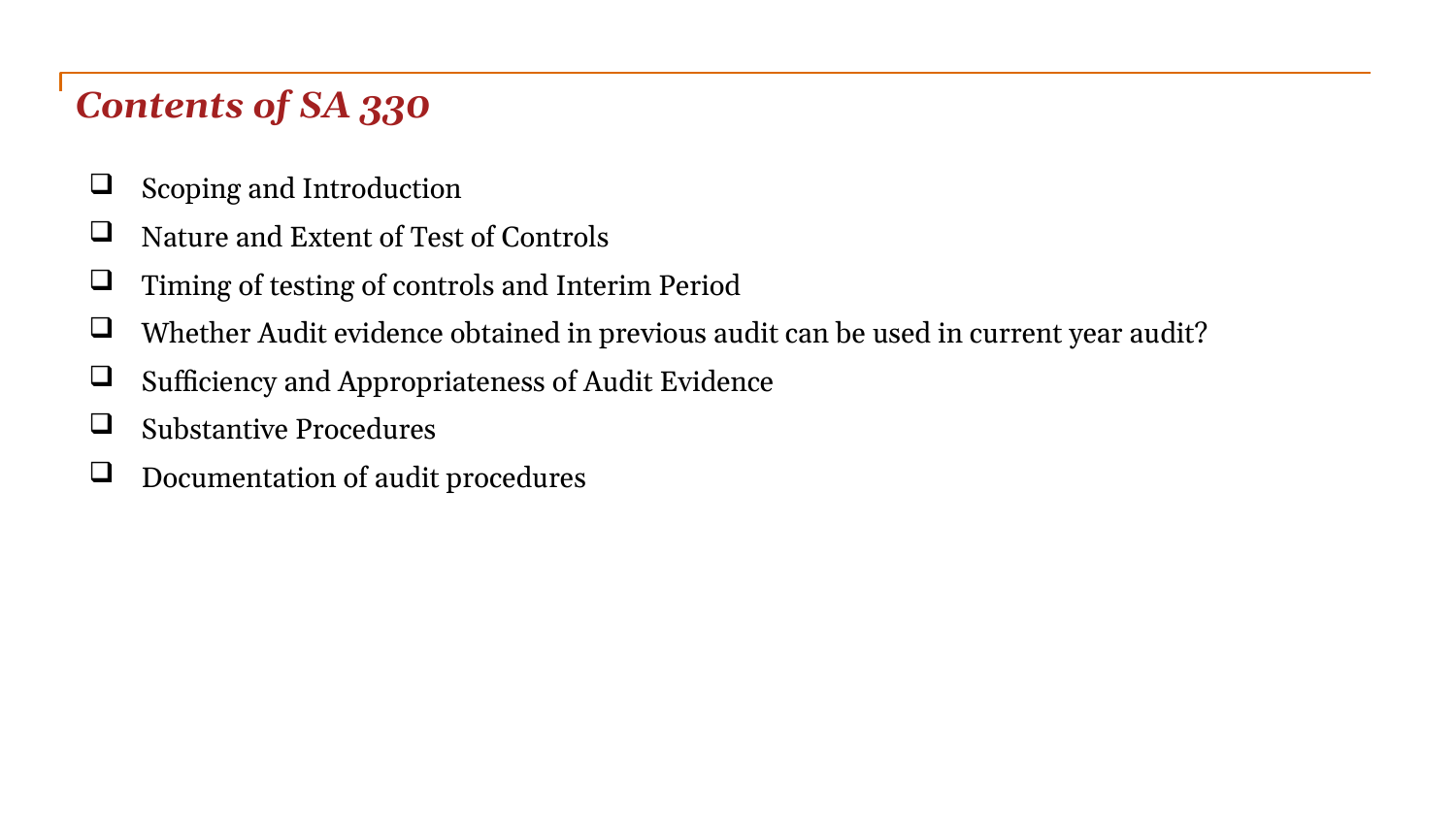

# Contents of SA 330
 Scoping and Introduction
 Nature and Extent of Test of Controls
 Timing of testing of controls and Interim Period
 Whether Audit evidence obtained in previous audit can be used in current year audit?
 Sufficiency and Appropriateness of Audit Evidence
 Substantive Procedures
 Documentation of audit procedures